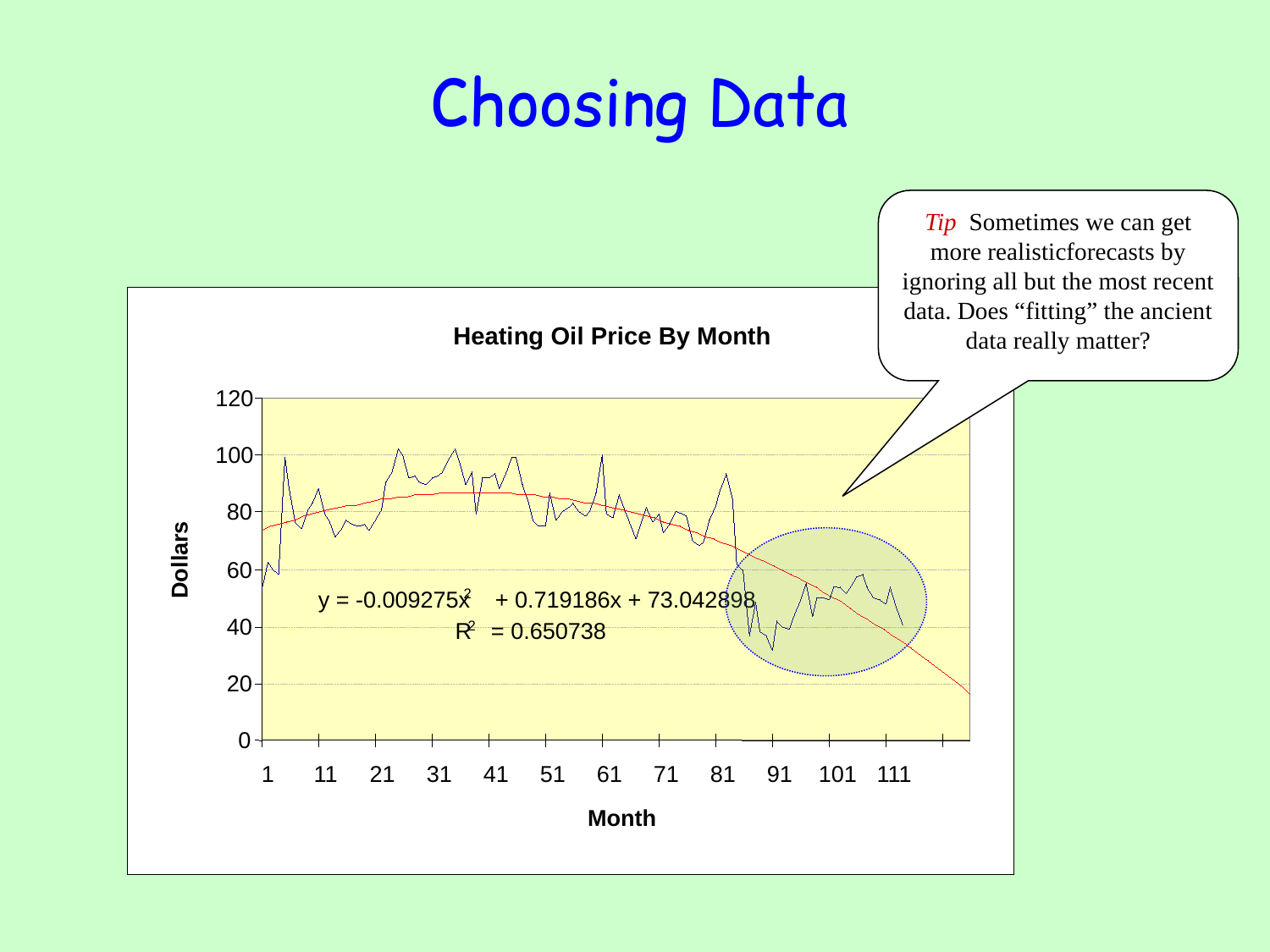

# Choosing Data
Tip  Sometimes we can get more realisticforecasts by ignoring all but the most recent data. Does “fitting” the ancient data really matter?

Heating Oil Price By Month
120
100
80
Dollars

60

y = -0.009275x
2
 + 0.719186x + 73.042898

40

R
2
 = 0.650738

20

0
1
11
21
31
41
51
61
71
81
91
101
111
Month